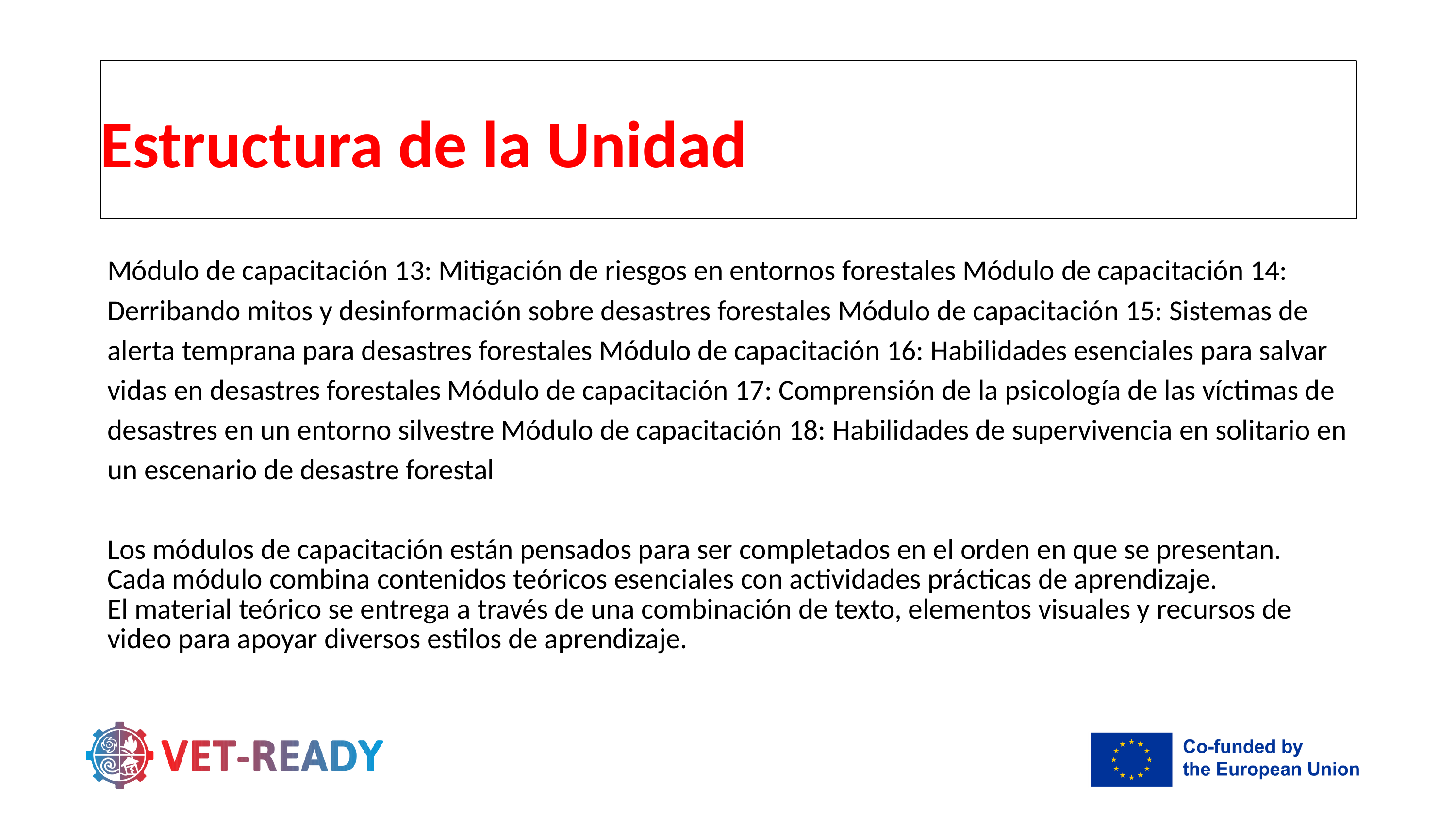

Estructura de la Unidad
Módulo de capacitación 13: Mitigación de riesgos en entornos forestales Módulo de capacitación 14: Derribando mitos y desinformación sobre desastres forestales Módulo de capacitación 15: Sistemas de alerta temprana para desastres forestales Módulo de capacitación 16: Habilidades esenciales para salvar vidas en desastres forestales Módulo de capacitación 17: Comprensión de la psicología de las víctimas de desastres en un entorno silvestre Módulo de capacitación 18: Habilidades de supervivencia en solitario en un escenario de desastre forestal

Los módulos de capacitación están pensados ​​para ser completados en el orden en que se presentan.
Cada módulo combina contenidos teóricos esenciales con actividades prácticas de aprendizaje.
El material teórico se entrega a través de una combinación de texto, elementos visuales y recursos de video para apoyar diversos estilos de aprendizaje.